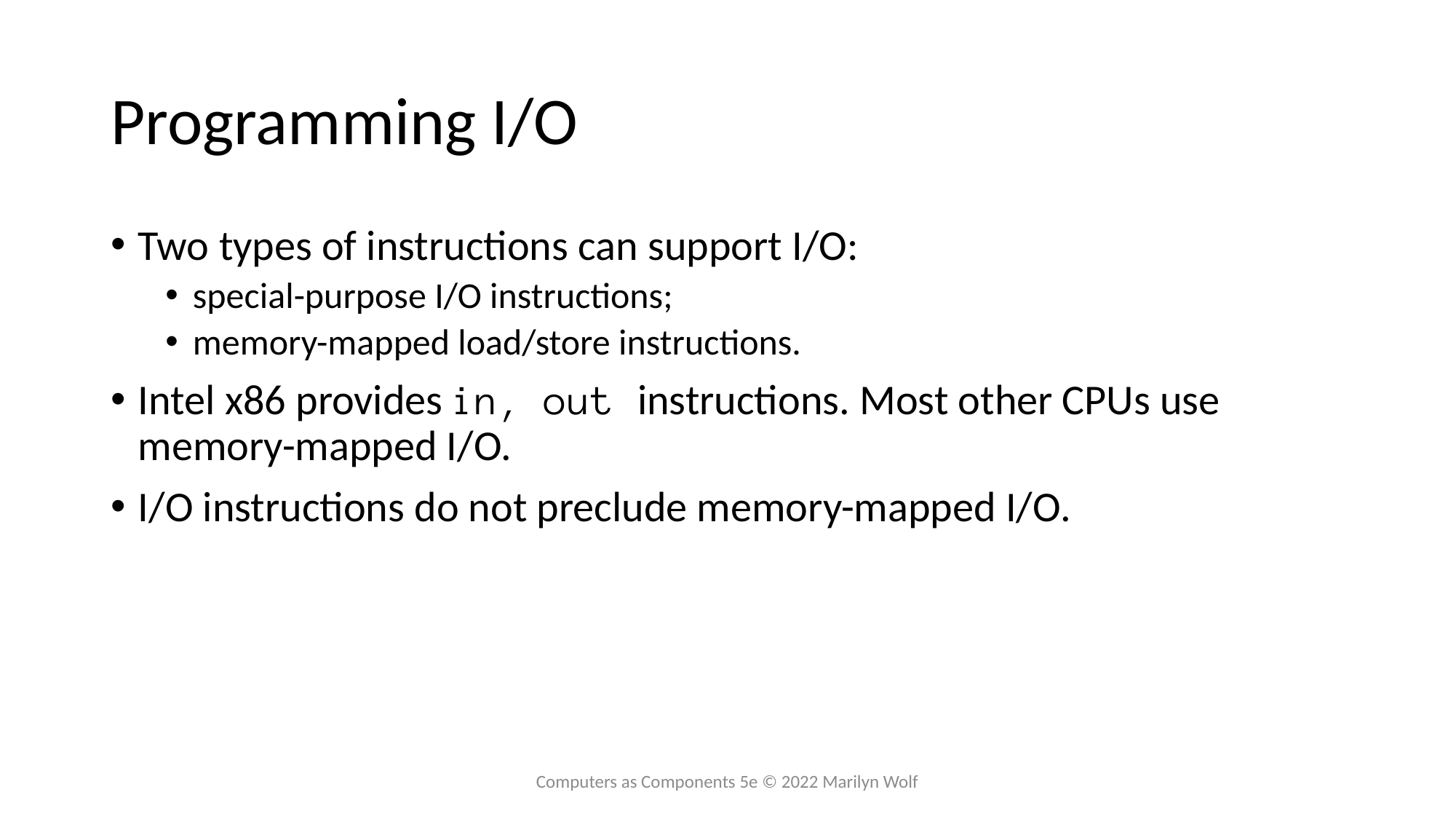

# Programming I/O
Two types of instructions can support I/O:
special-purpose I/O instructions;
memory-mapped load/store instructions.
Intel x86 provides in, out instructions. Most other CPUs use memory-mapped I/O.
I/O instructions do not preclude memory-mapped I/O.
Computers as Components 5e © 2022 Marilyn Wolf